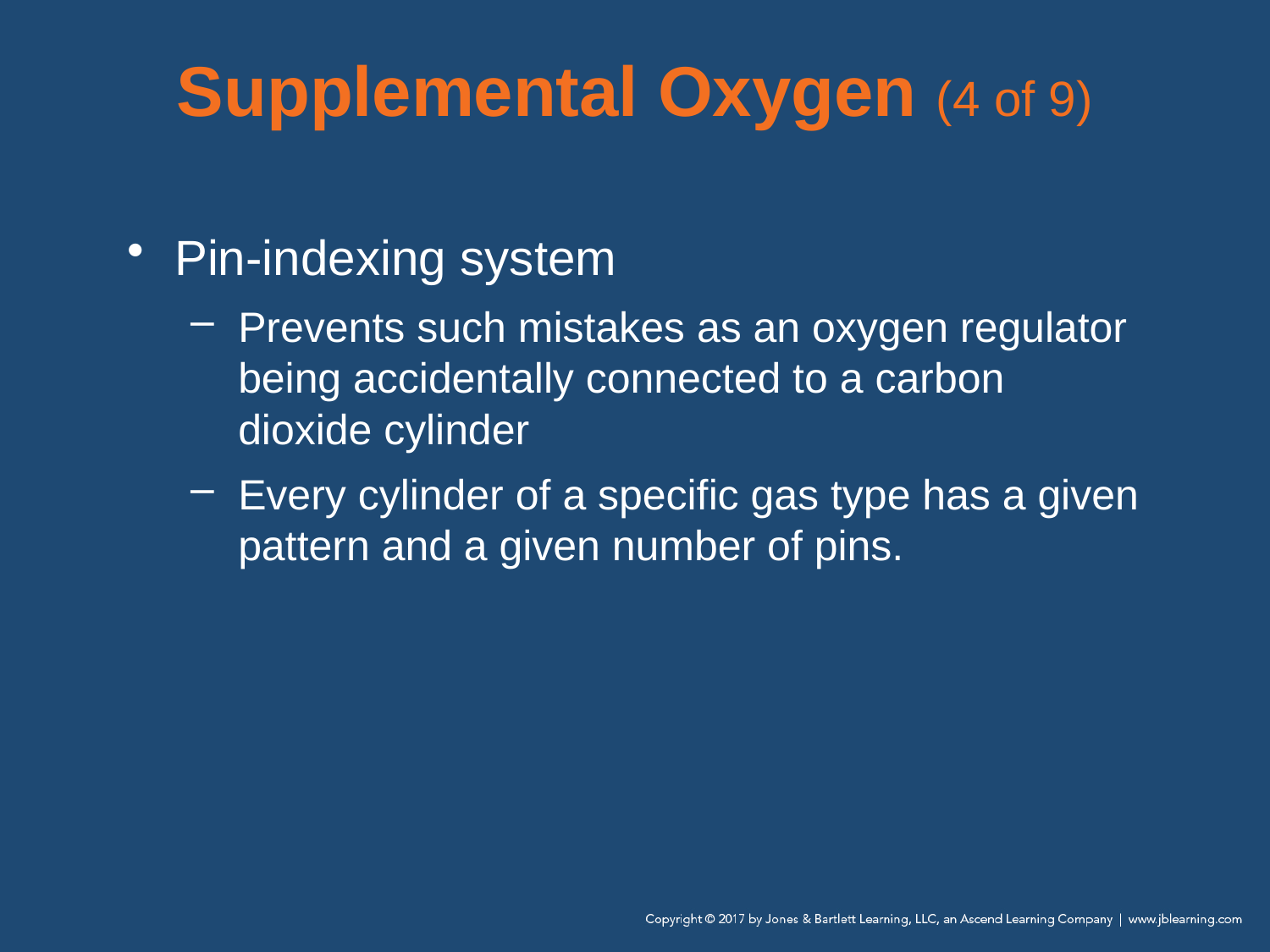

# Supplemental Oxygen (4 of 9)
Pin-indexing system
Prevents such mistakes as an oxygen regulator being accidentally connected to a carbon dioxide cylinder
Every cylinder of a specific gas type has a given pattern and a given number of pins.